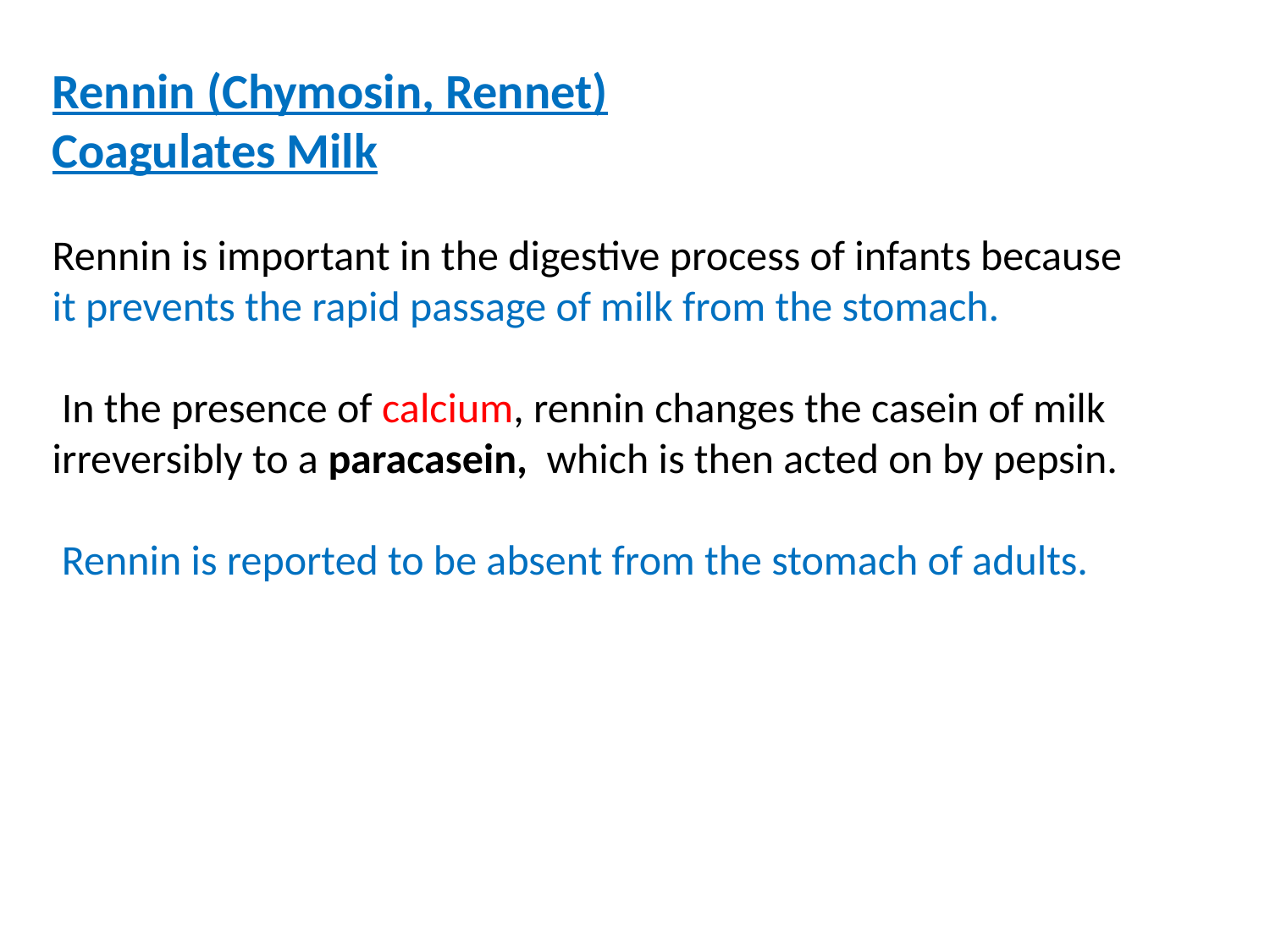

Rennin (Chymosin, Rennet)
Coagulates Milk

Rennin is important in the digestive process of infants because
it prevents the rapid passage of milk from the stomach.

 In the presence of calcium, rennin changes the casein of milk irreversibly to a paracasein,  which is then acted on by pepsin.

 Rennin is reported to be absent from the stomach of adults.